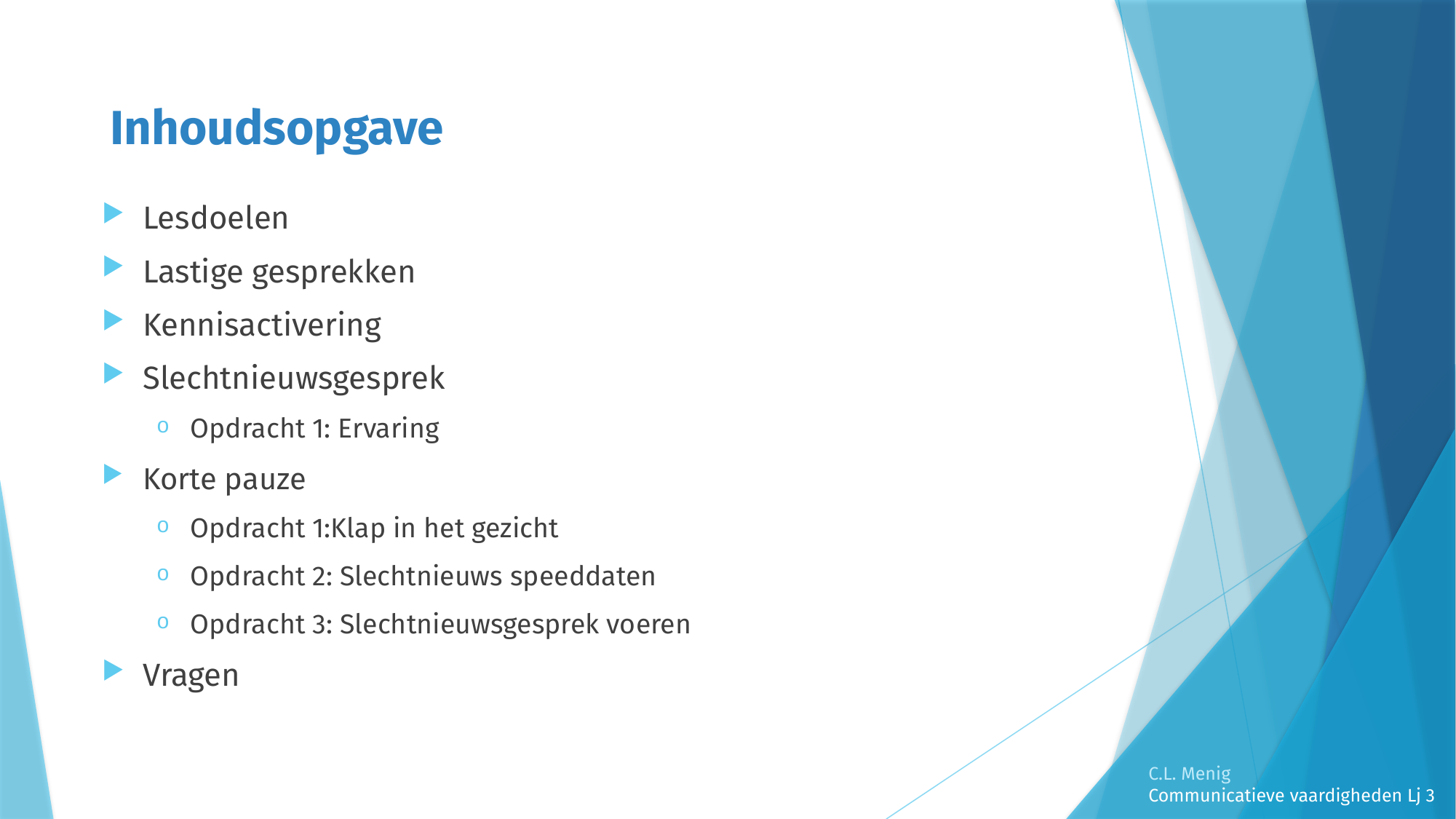

Inhoudsopgave
Lesdoelen
Lastige gesprekken
Kennisactivering
Slechtnieuwsgesprek
Opdracht 1: Ervaring
Korte pauze
Opdracht 1:Klap in het gezicht
Opdracht 2: Slechtnieuws speeddaten
Opdracht 3: Slechtnieuwsgesprek voeren
Vragen

C.L. Menig
Communicatieve vaardigheden Lj 3